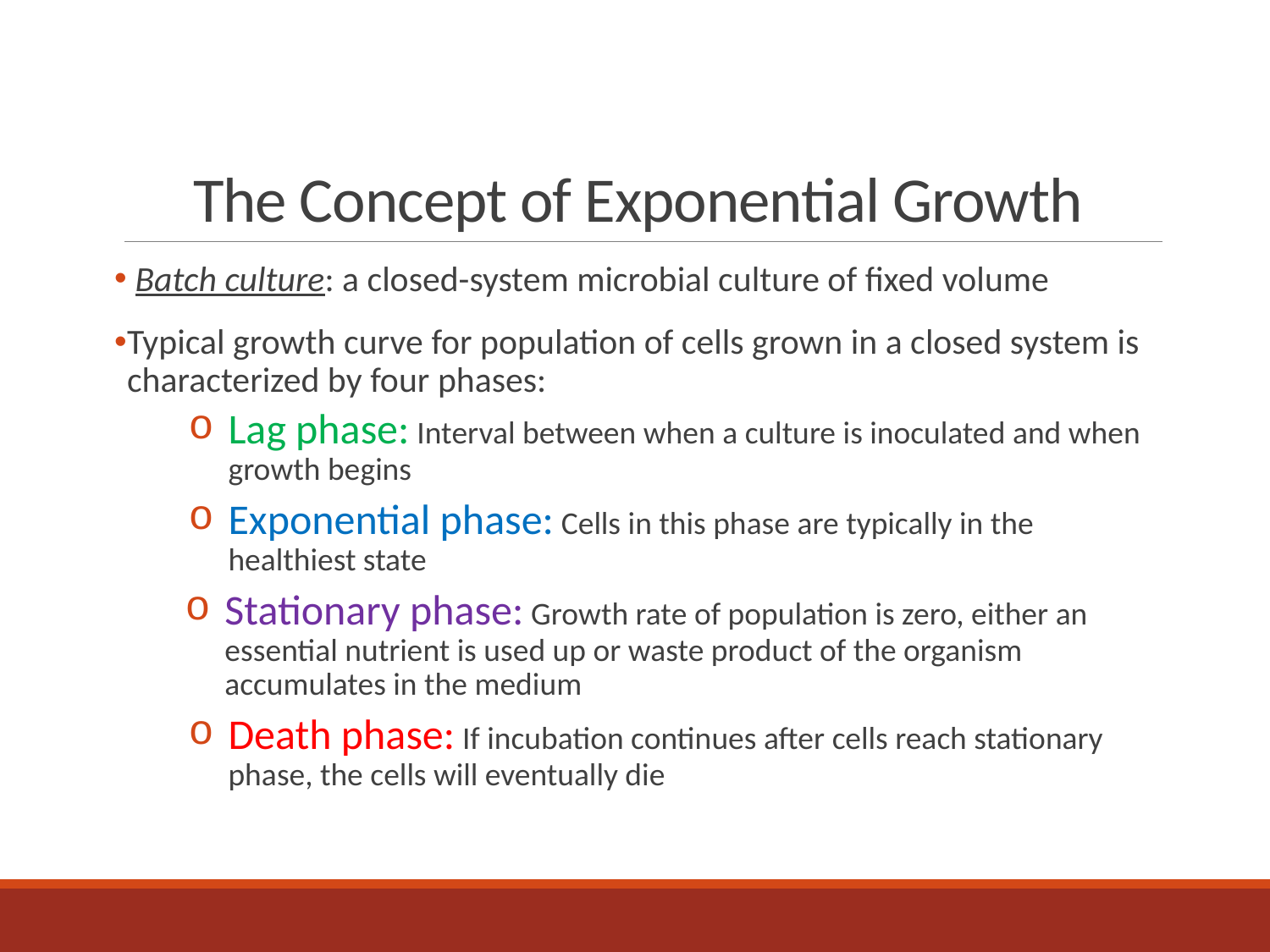

# The Concept of Exponential Growth
 Batch culture: a closed-system microbial culture of fixed volume
Typical growth curve for population of cells grown in a closed system is characterized by four phases:
Lag phase: Interval between when a culture is inoculated and when growth begins
Exponential phase: Cells in this phase are typically in the healthiest state
Stationary phase: Growth rate of population is zero, either an essential nutrient is used up or waste product of the organism accumulates in the medium
Death phase: If incubation continues after cells reach stationary phase, the cells will eventually die